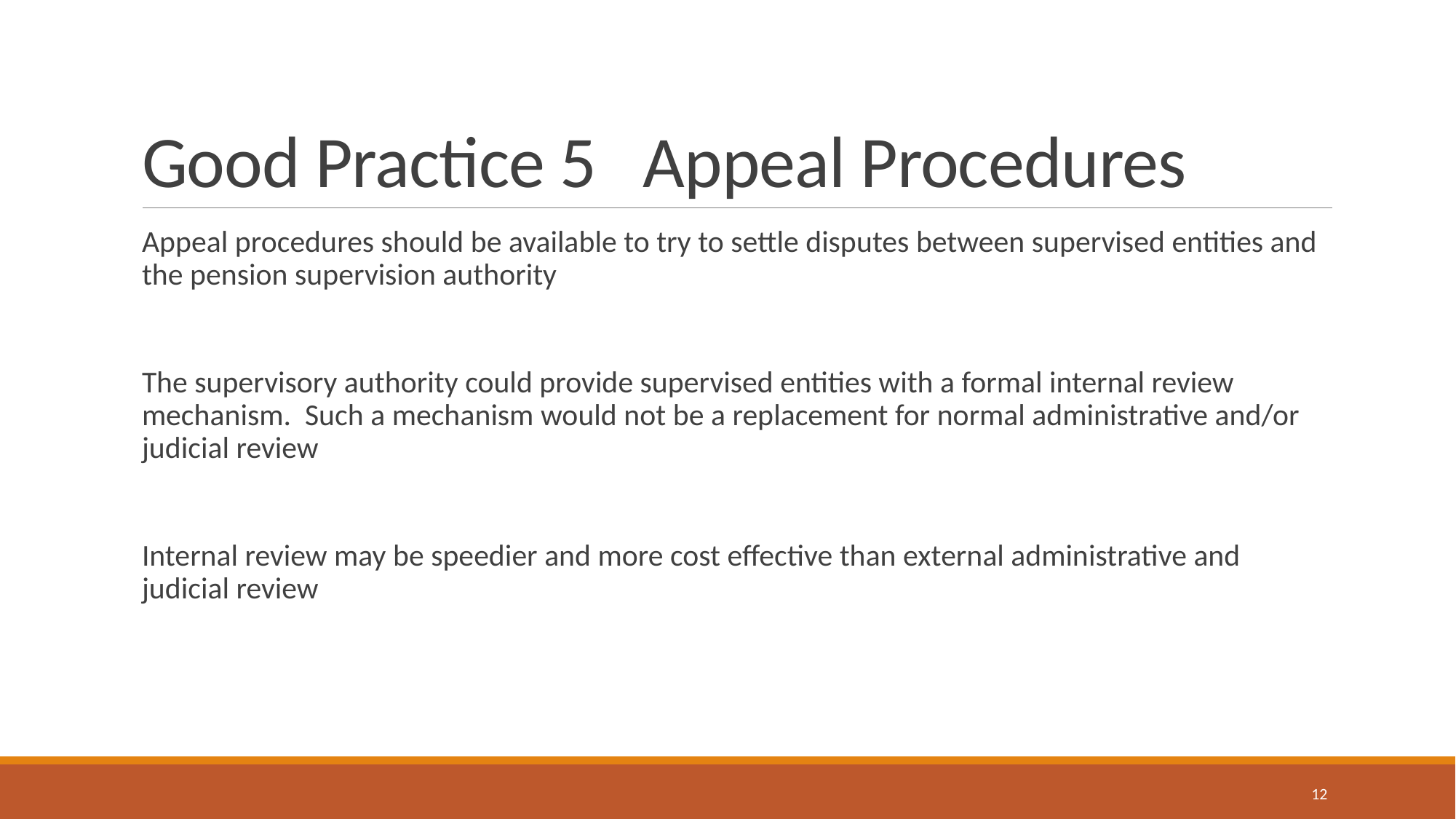

# Good Practice 5   Appeal Procedures
Appeal procedures should be available to try to settle disputes between supervised entities and the pension supervision authority

The supervisory authority could provide supervised entities with a formal internal review mechanism.  Such a mechanism would not be a replacement for normal administrative and/or judicial review

Internal review may be speedier and more cost effective than external administrative and judicial review
12